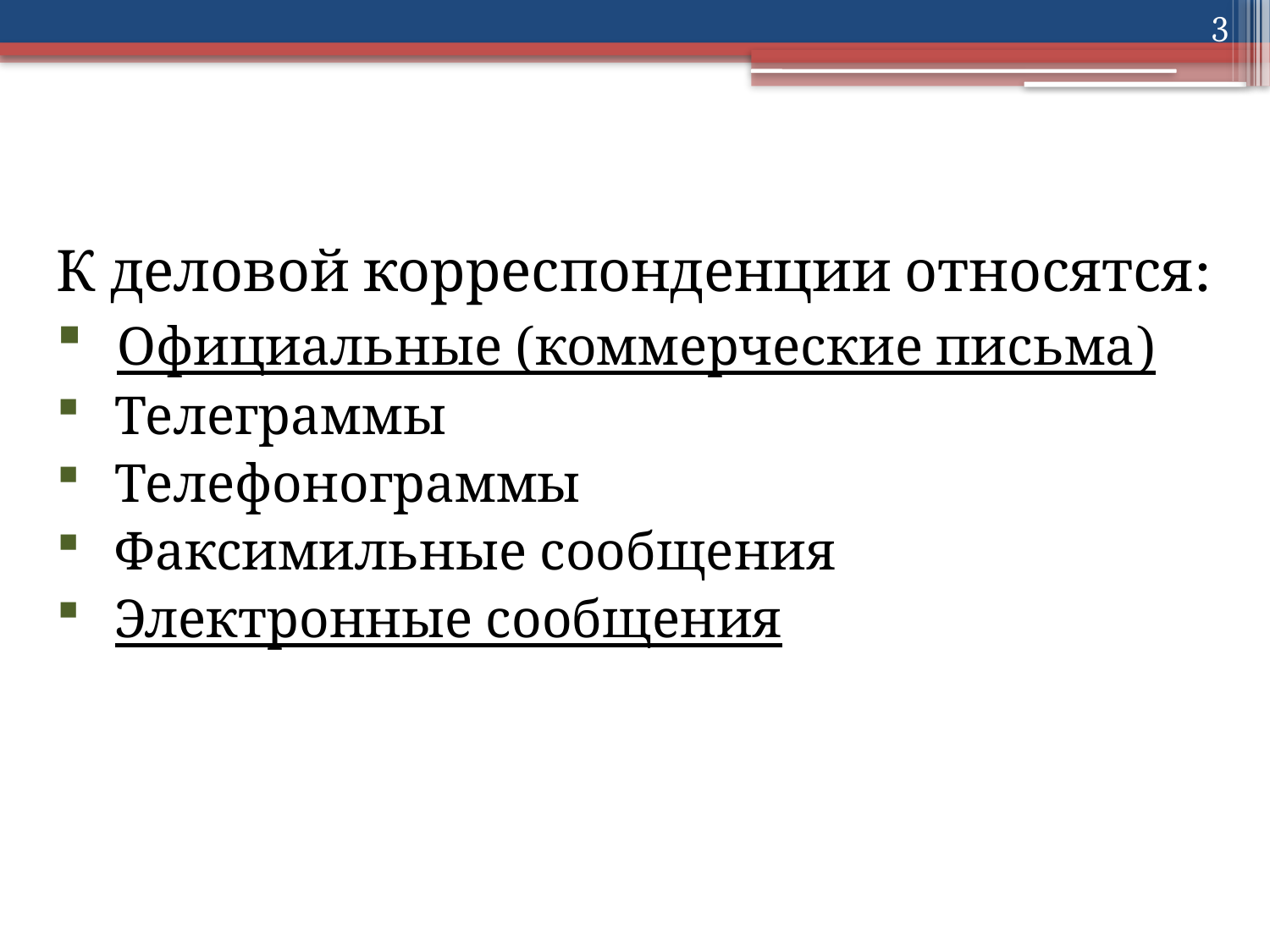

3
К деловой корреспонденции относятся:
  Официальные (коммерческие письма)
  Телеграммы
  Телефонограммы
  Факсимильные сообщения
  Электронные сообщения